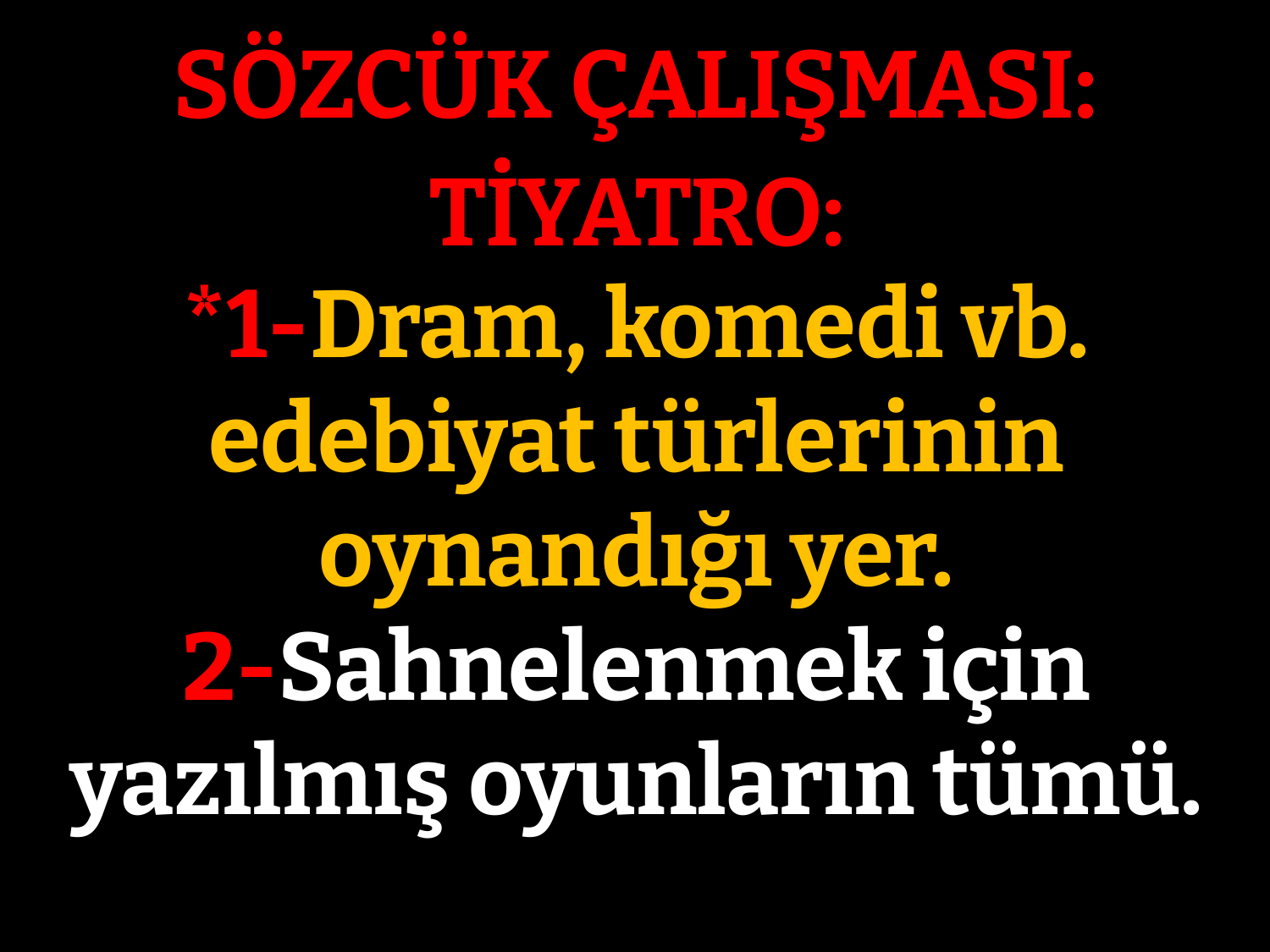

SÖZCÜK ÇALIŞMASI:
TİYATRO:
*1-Dram, komedi vb. edebiyat türlerinin oynandığı yer.
2-Sahnelenmek için yazılmış oyunların tümü.